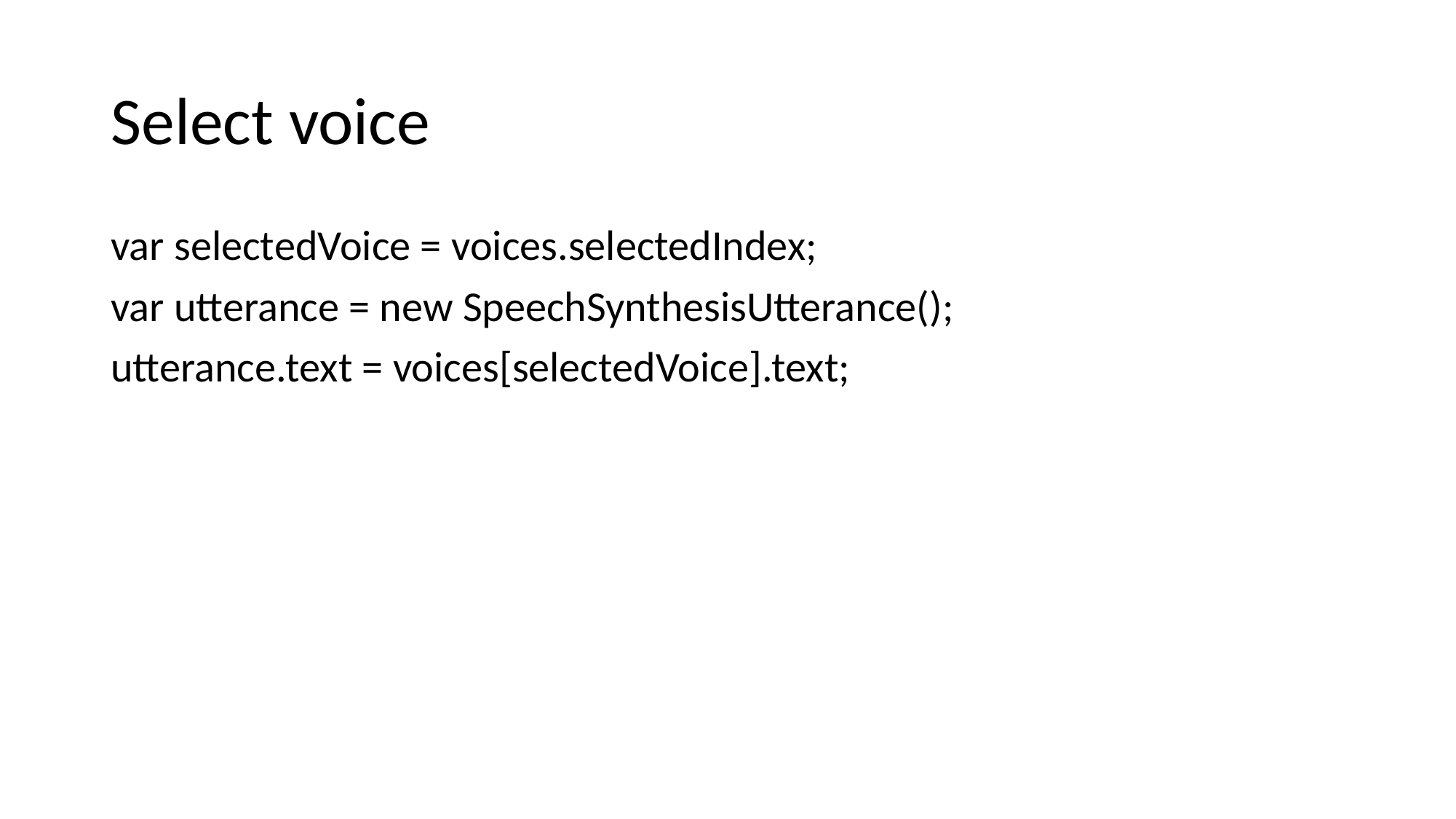

# Select voice
var selectedVoice = voices.selectedIndex;
var utterance = new SpeechSynthesisUtterance();
utterance.text = voices[selectedVoice].text;